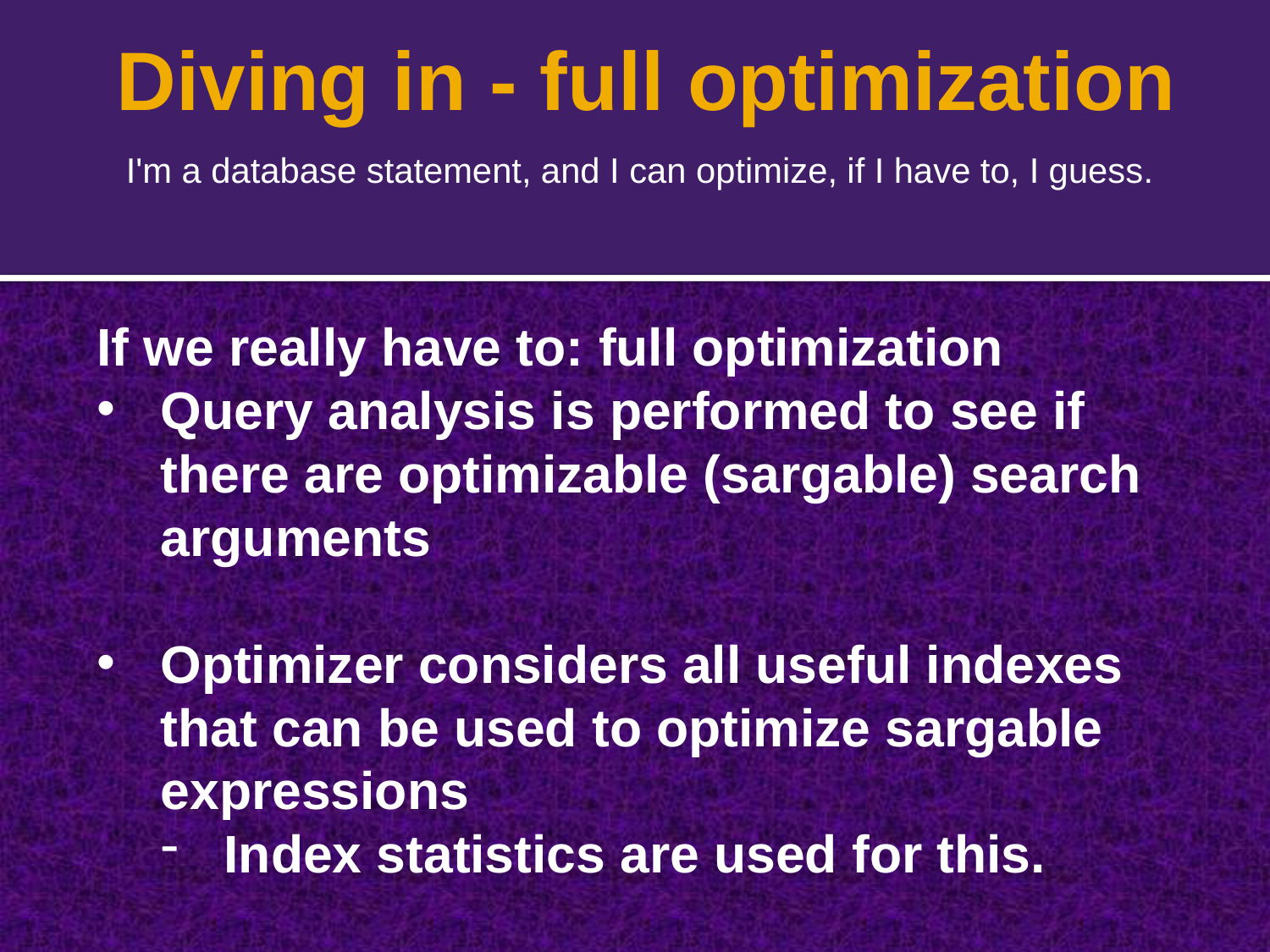

# Diving in - full optimization
I'm a database statement, and I can optimize, if I have to, I guess.
If we really have to: full optimization
Query analysis is performed to see if there are optimizable (sargable) search arguments

Optimizer considers all useful indexes that can be used to optimize sargable expressions
Index statistics are used for this.

<demo 07-statistics>